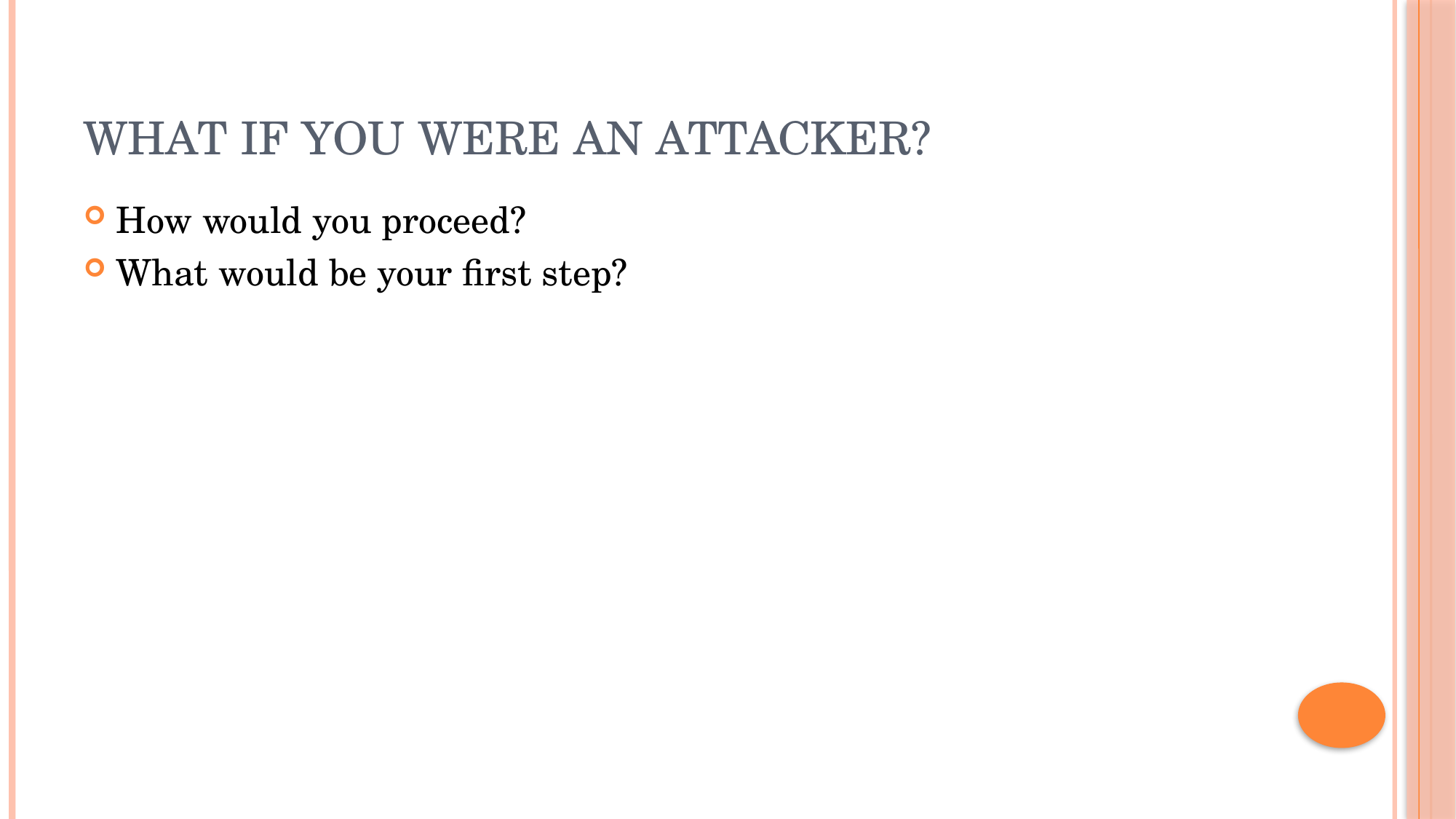

# What if you were an attacker?
How would you proceed?
What would be your first step?